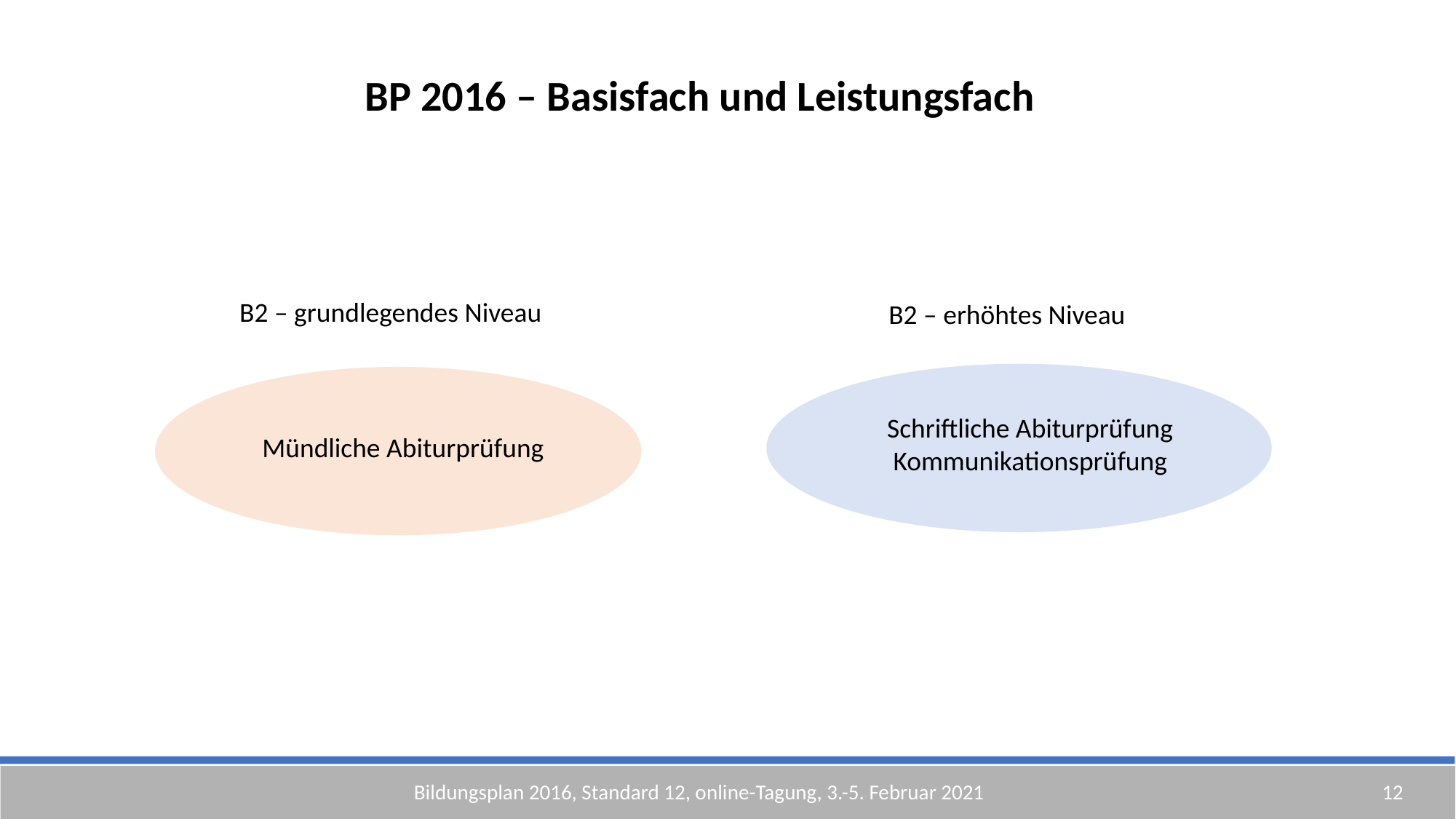

BP 2016 – Basisfach und Leistungsfach
B2 – grundlegendes Niveau
B2 – erhöhtes Niveau

Schriftliche Abiturprüfung
Kommunikationsprüfung
Mündliche Abiturprüfung